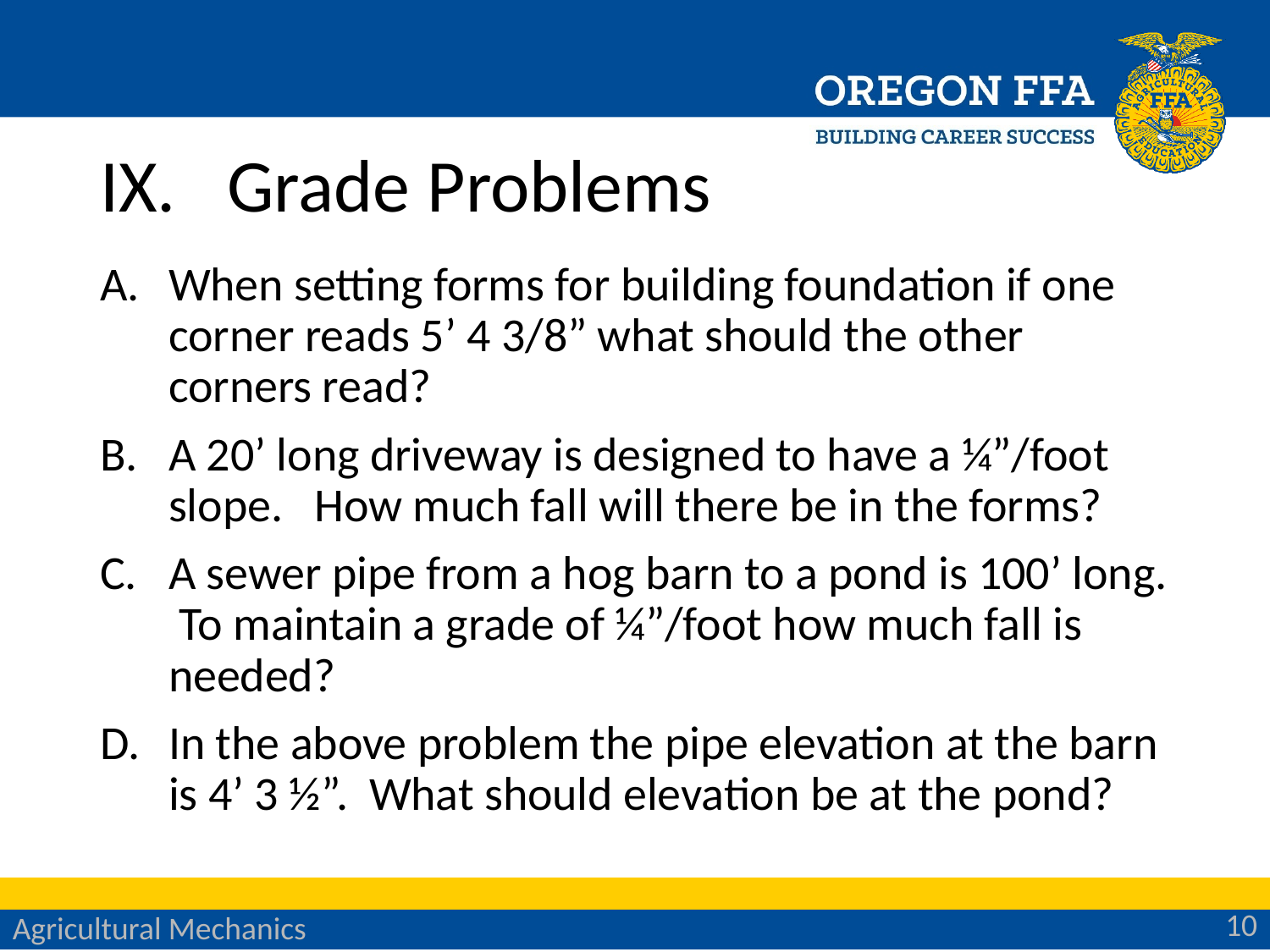

# Grade Problems
When setting forms for building foundation if one corner reads 5’ 4 3/8” what should the other corners read?
A 20’ long driveway is designed to have a ¼”/foot slope.   How much fall will there be in the forms?
A sewer pipe from a hog barn to a pond is 100’ long.  To maintain a grade of ¼”/foot how much fall is needed?
In the above problem the pipe elevation at the barn is 4’ 3 ½”.  What should elevation be at the pond?
10
Agricultural Mechanics